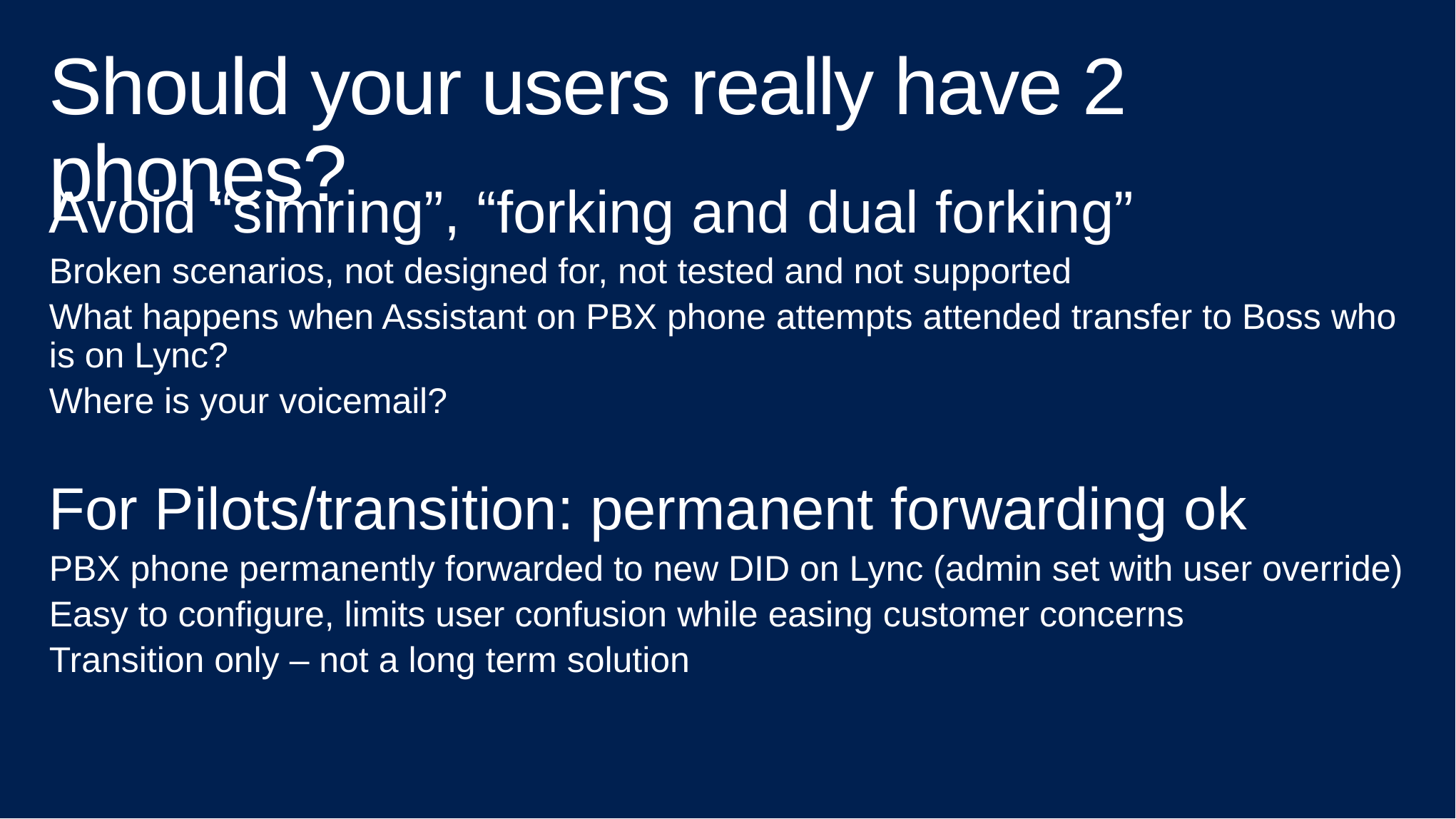

# Should your users really have 2 phones?
Avoid “simring”, “forking and dual forking”
Broken scenarios, not designed for, not tested and not supported
What happens when Assistant on PBX phone attempts attended transfer to Boss who is on Lync?
Where is your voicemail?

For Pilots/transition: permanent forwarding ok
PBX phone permanently forwarded to new DID on Lync (admin set with user override)
Easy to configure, limits user confusion while easing customer concerns
Transition only – not a long term solution